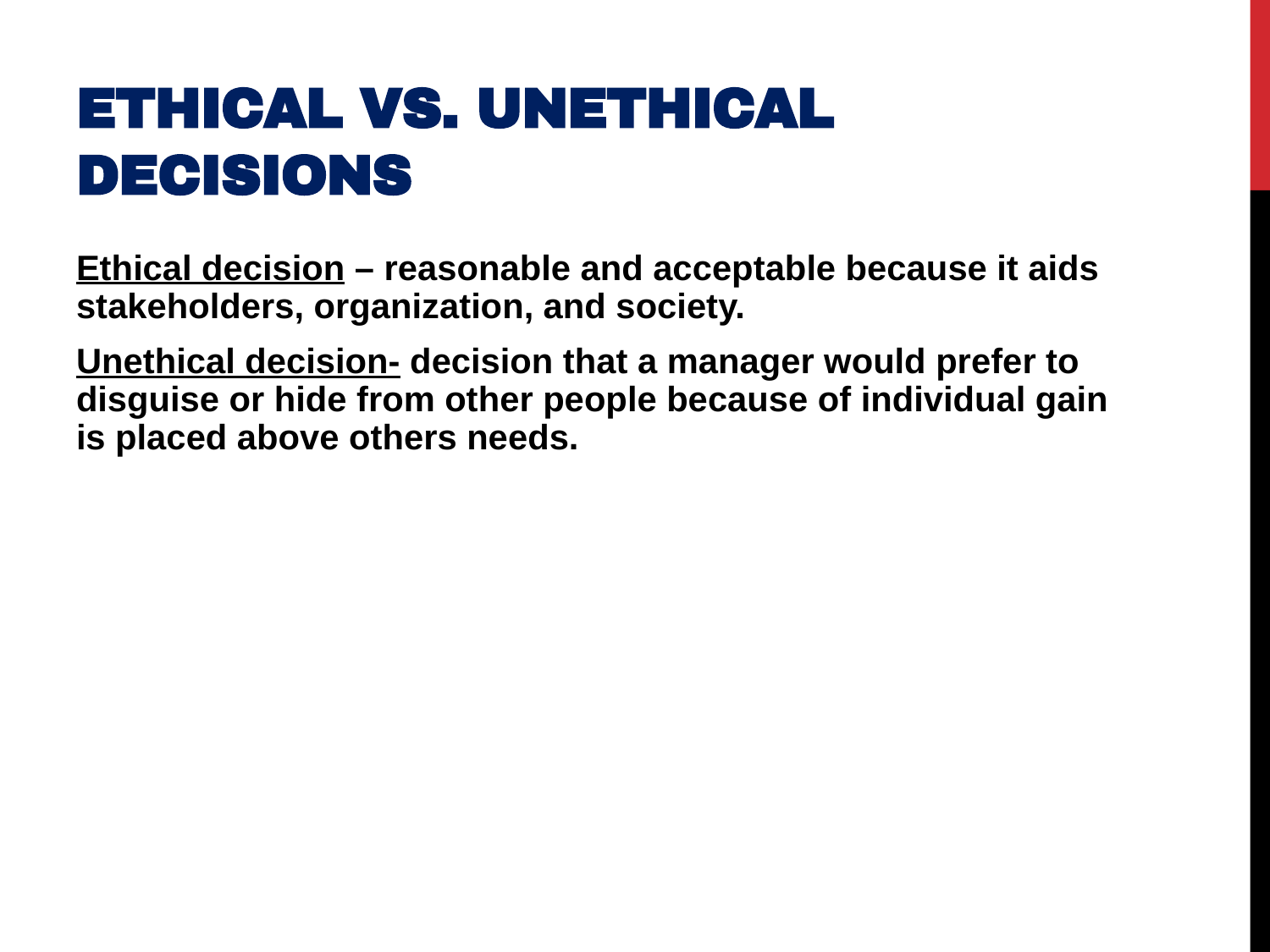

# Ethical vs. Unethical Decisions
Ethical decision – reasonable and acceptable because it aids stakeholders, organization, and society.
Unethical decision- decision that a manager would prefer to disguise or hide from other people because of individual gain is placed above others needs.